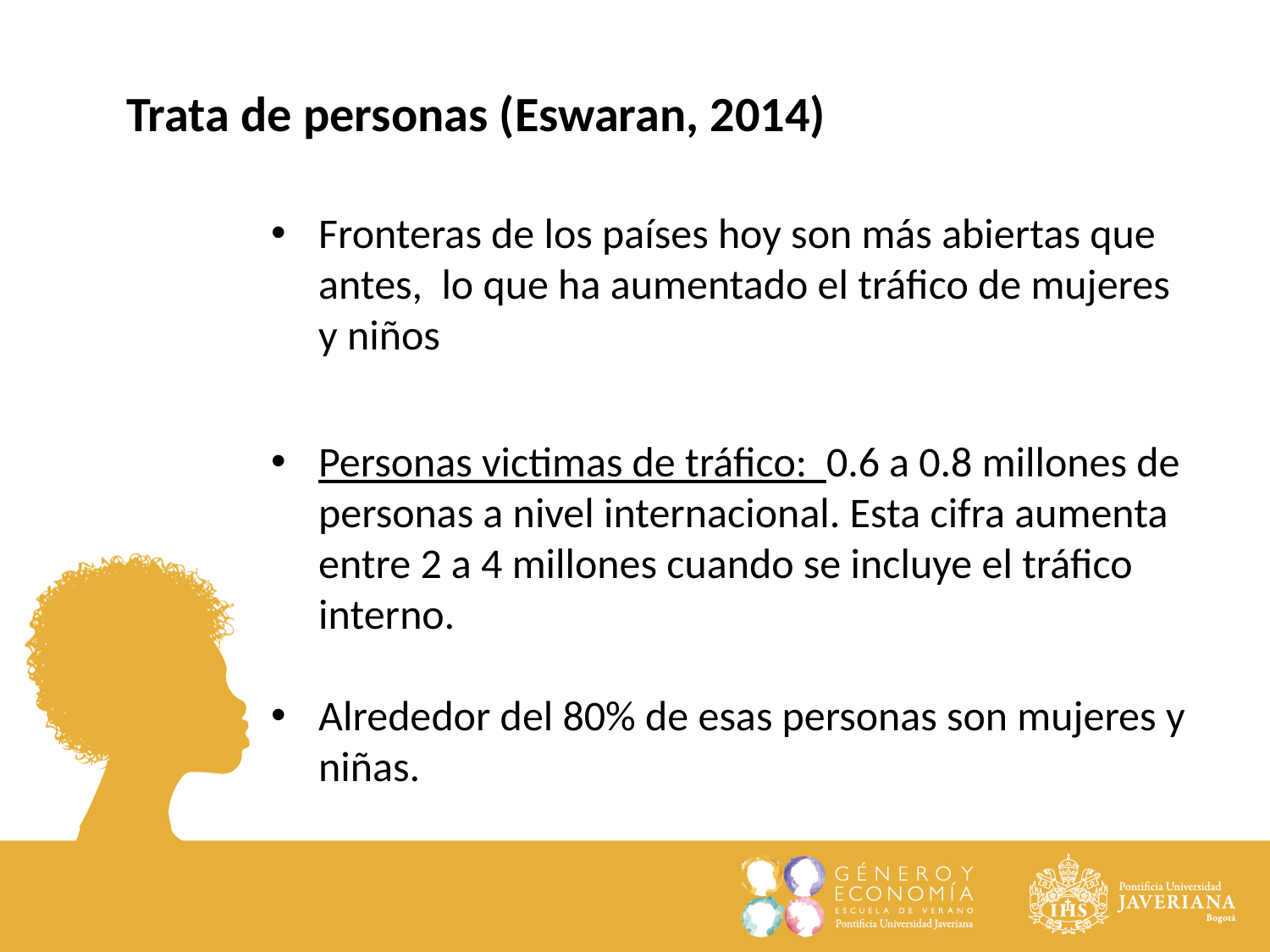

Trata de personas (Eswaran, 2014)
Fronteras de los países hoy son más abiertas que antes,  lo que ha aumentado el tráfico de mujeres y niños

Personas victimas de tráfico:  0.6 a 0.8 millones de personas a nivel internacional. Esta cifra aumenta entre 2 a 4 millones cuando se incluye el tráfico interno.

Alrededor del 80% de esas personas son mujeres y niñas.